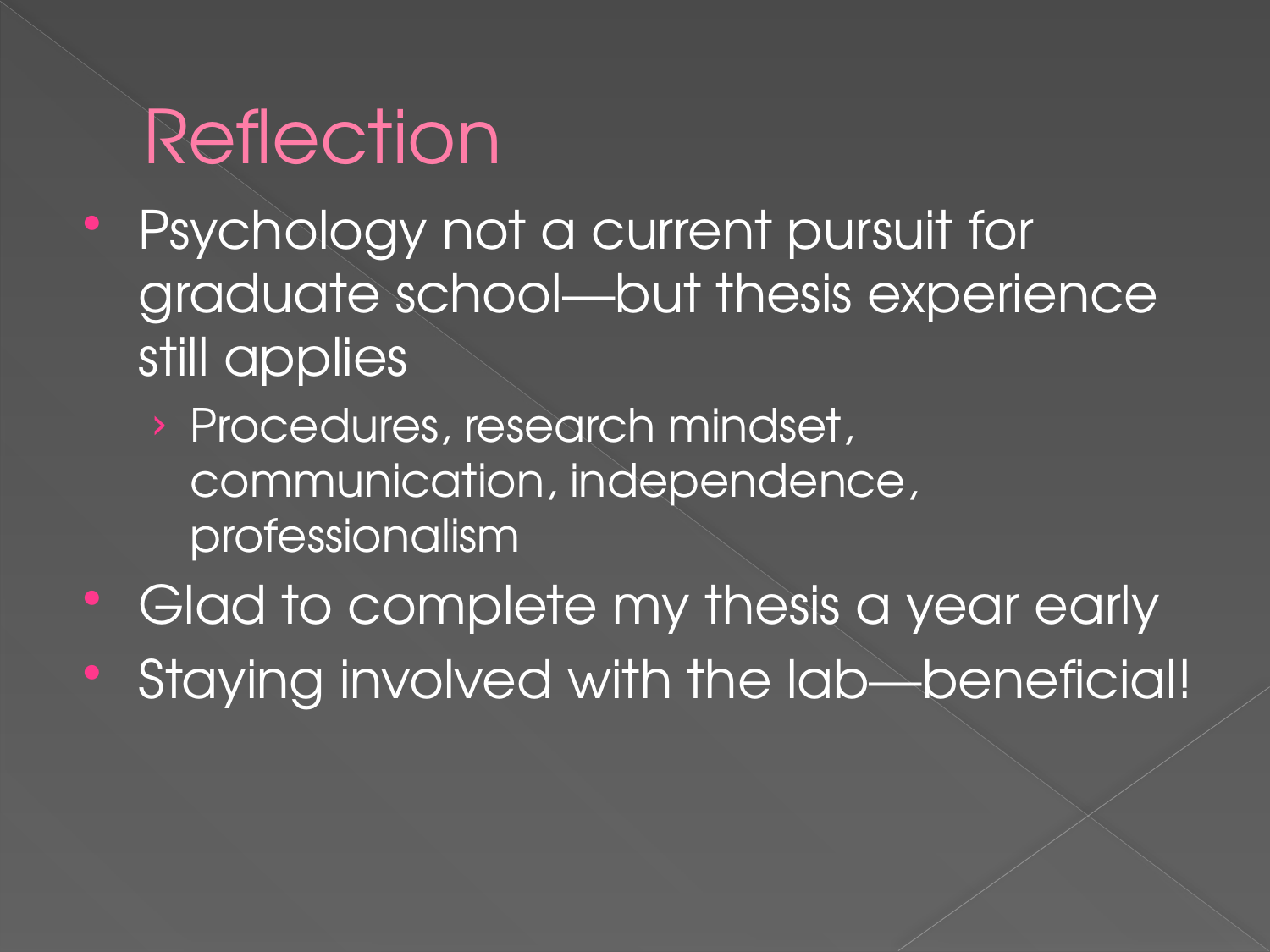

# Reflection
Psychology not a current pursuit for graduate school—but thesis experience still applies
Procedures, research mindset, communication, independence, professionalism
Glad to complete my thesis a year early
Staying involved with the lab—beneficial!